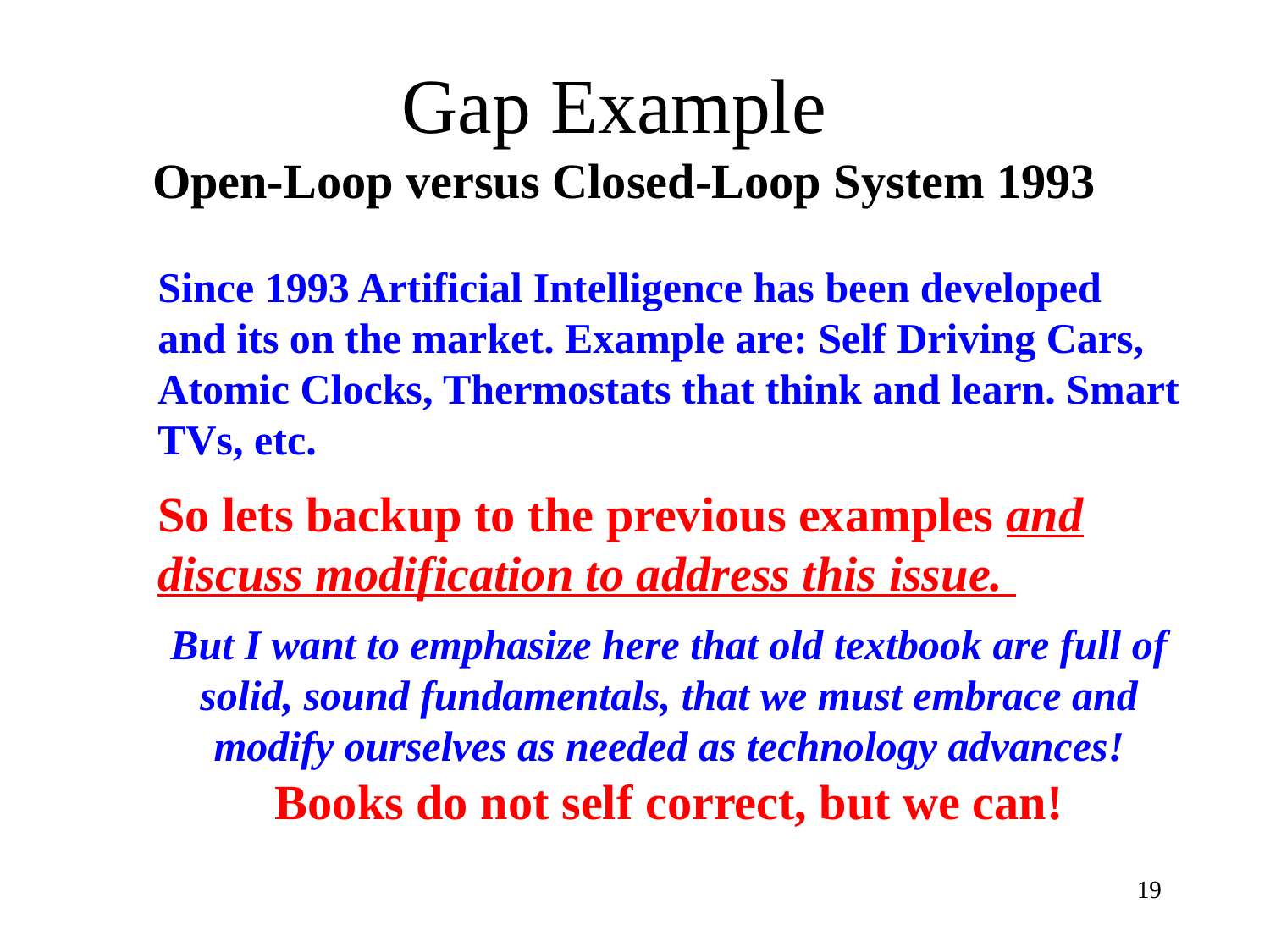

# Gap Example Open-Loop versus Closed-Loop System 1993
Since 1993 Artificial Intelligence has been developed and its on the market. Example are: Self Driving Cars, Atomic Clocks, Thermostats that think and learn. Smart TVs, etc.

So lets backup to the previous examples and discuss modification to address this issue.

But I want to emphasize here that old textbook are full of solid, sound fundamentals, that we must embrace and modify ourselves as needed as technology advances! Books do not self correct, but we can!

19